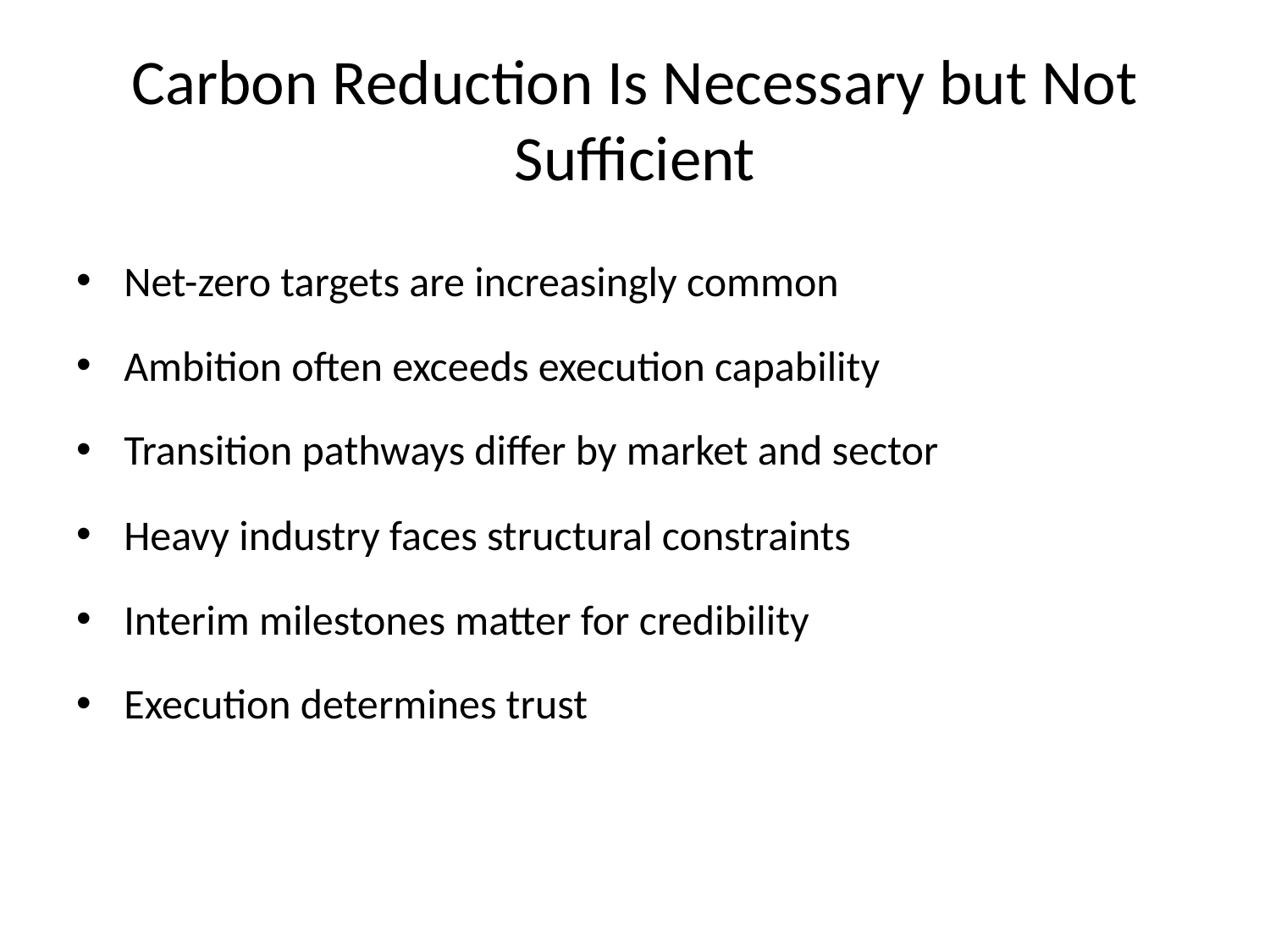

# Carbon Reduction Is Necessary but Not Sufficient
Net-zero targets are increasingly common
Ambition often exceeds execution capability
Transition pathways differ by market and sector
Heavy industry faces structural constraints
Interim milestones matter for credibility
Execution determines trust